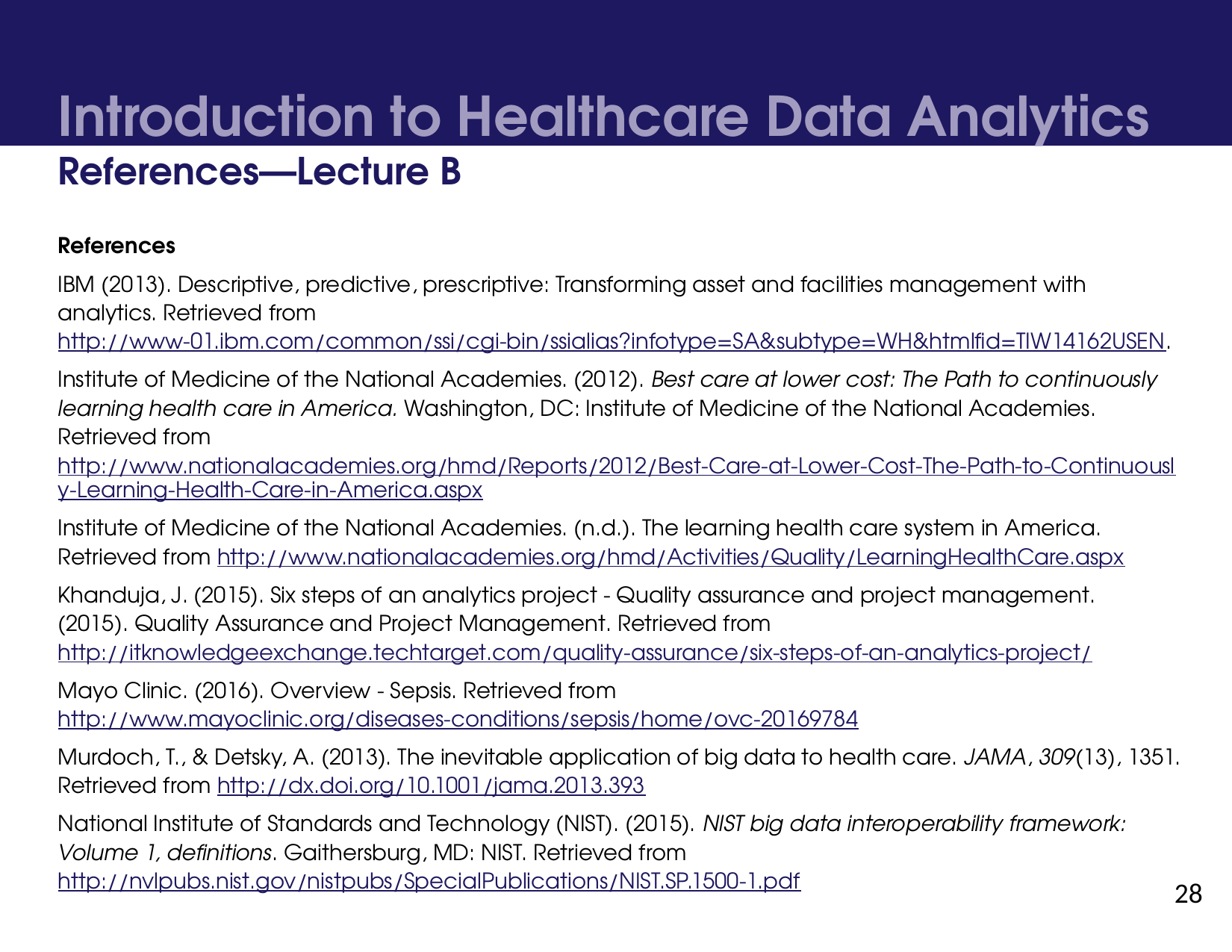

# Introduction to Healthcare Data Analytics References—Lecture B
References
IBM (2013). Descriptive, predictive, prescriptive: Transforming asset and facilities management with analytics. Retrieved from http://www-01.ibm.com/common/ssi/cgi-bin/ssialias?infotype=SA&subtype=WH&htmlfid=TIW14162USEN.
Institute of Medicine of the National Academies. (2012). Best care at lower cost: The Path to continuously learning health care in America. Washington, DC: Institute of Medicine of the National Academies. Retrieved from http://www.nationalacademies.org/hmd/Reports/2012/Best-Care-at-Lower-Cost-The-Path-to-Continuously-Learning-Health-Care-in-America.aspx
Institute of Medicine of the National Academies. (n.d.). The learning health care system in America. Retrieved from http://www.nationalacademies.org/hmd/Activities/Quality/LearningHealthCare.aspx
Khanduja, J. (2015). Six steps of an analytics project - Quality assurance and project management. (2015). Quality Assurance and Project Management. Retrieved from http://itknowledgeexchange.techtarget.com/quality-assurance/six-steps-of-an-analytics-project/
Mayo Clinic. (2016). Overview - Sepsis. Retrieved from http://www.mayoclinic.org/diseases-conditions/sepsis/home/ovc-20169784
Murdoch, T., & Detsky, A. (2013). The inevitable application of big data to health care. JAMA, 309(13), 1351. Retrieved from http://dx.doi.org/10.1001/jama.2013.393
National Institute of Standards and Technology (NIST). (2015). NIST big data interoperability framework: Volume 1, definitions. Gaithersburg, MD: NIST. Retrieved from http://nvlpubs.nist.gov/nistpubs/SpecialPublications/NIST.SP.1500-1.pdf
28